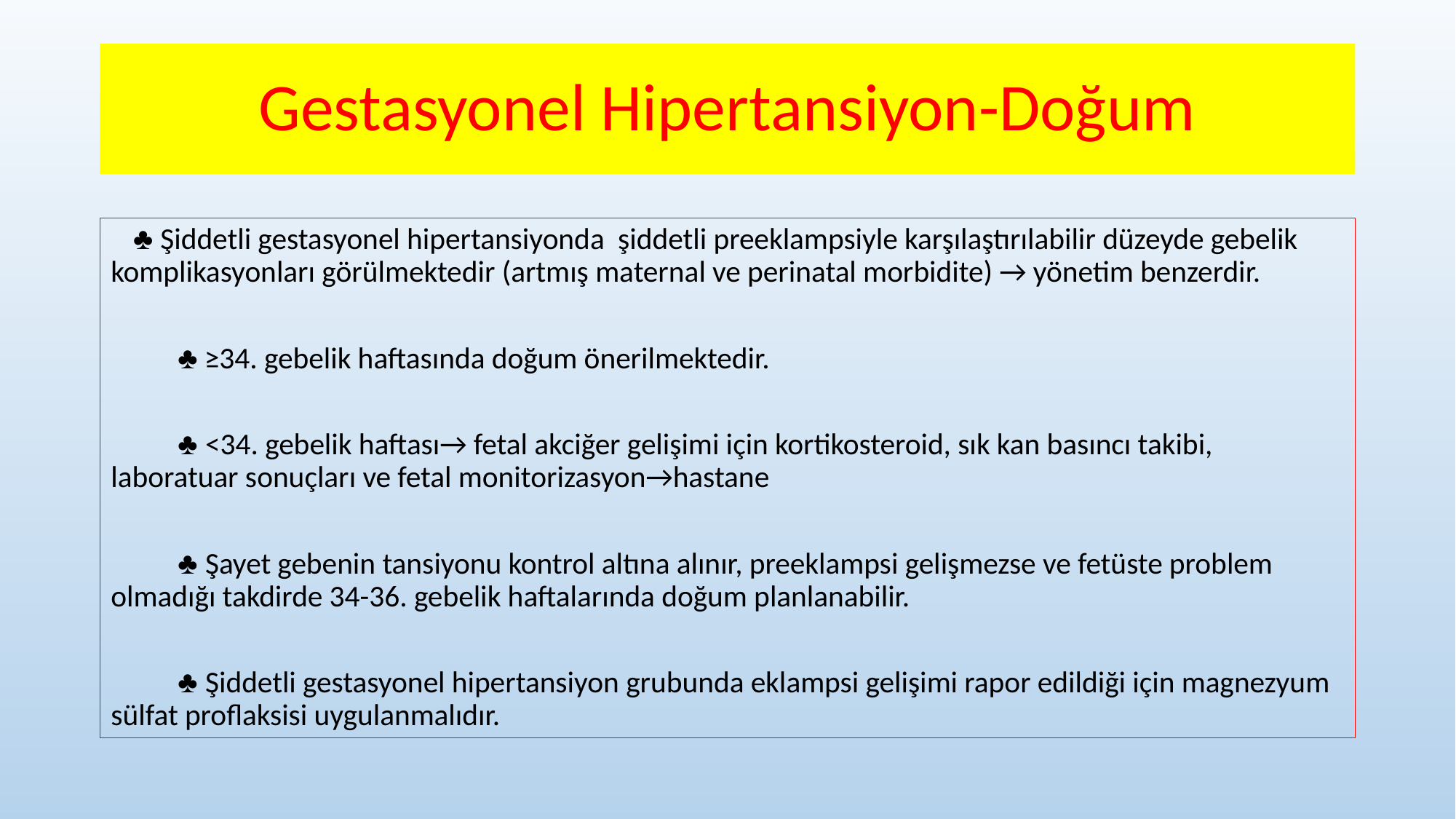

# Gestasyonel Hipertansiyon-Doğum
   ♣ Şiddetli gestasyonel hipertansiyonda  şiddetli preeklampsiyle karşılaştırılabilir düzeyde gebelik komplikasyonları görülmektedir (artmış maternal ve perinatal morbidite) → yönetim benzerdir.

         ♣ ≥34. gebelik haftasında doğum önerilmektedir.

         ♣ <34. gebelik haftası→ fetal akciğer gelişimi için kortikosteroid, sık kan basıncı takibi, laboratuar sonuçları ve fetal monitorizasyon→hastane

         ♣ Şayet gebenin tansiyonu kontrol altına alınır, preeklampsi gelişmezse ve fetüste problem olmadığı takdirde 34-36. gebelik haftalarında doğum planlanabilir.

         ♣ Şiddetli gestasyonel hipertansiyon grubunda eklampsi gelişimi rapor edildiği için magnezyum sülfat proflaksisi uygulanmalıdır.